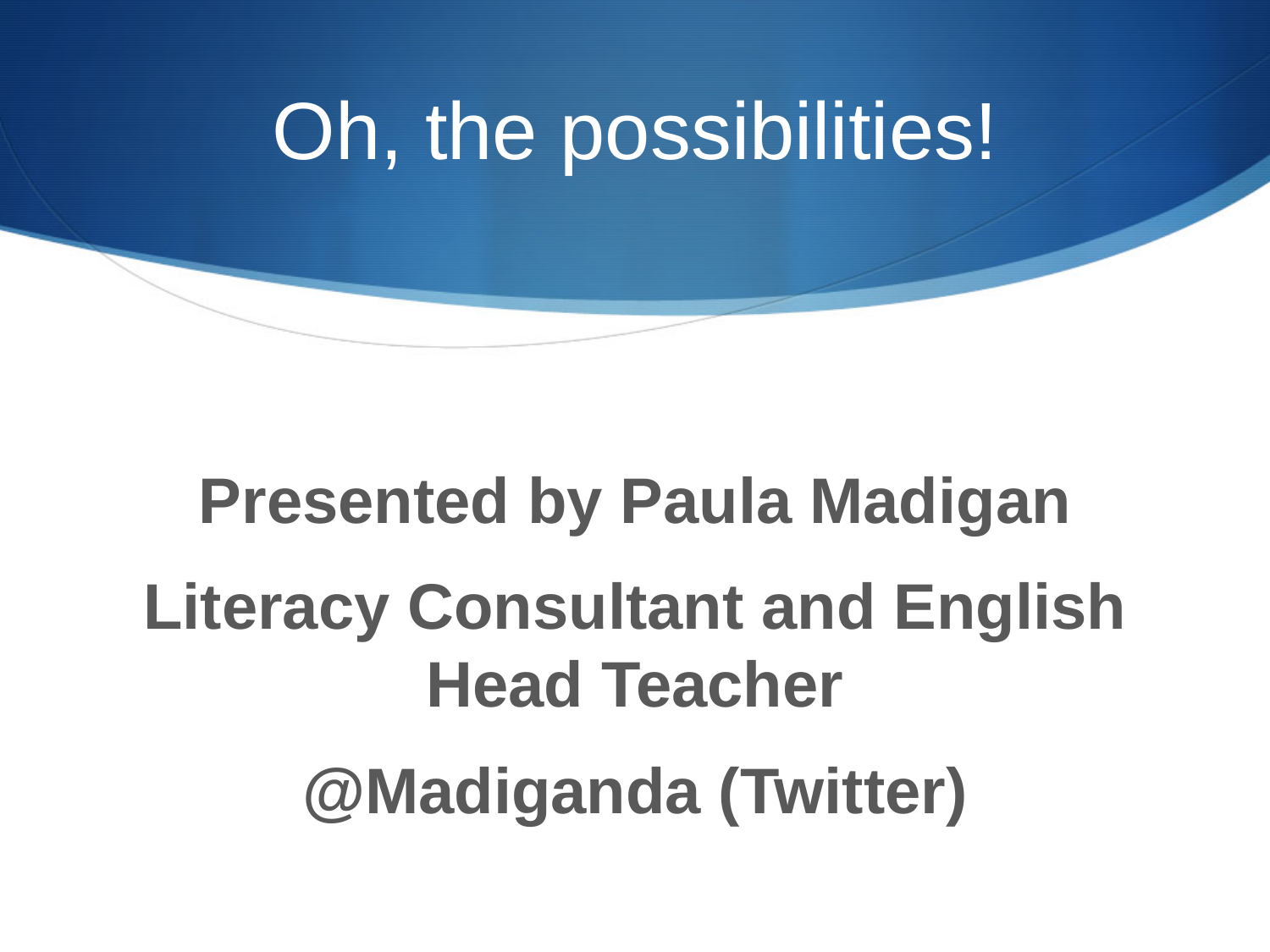

# Oh, the possibilities!

Presented by Paula Madigan
Literacy Consultant and English Head Teacher
@Madiganda (Twitter)